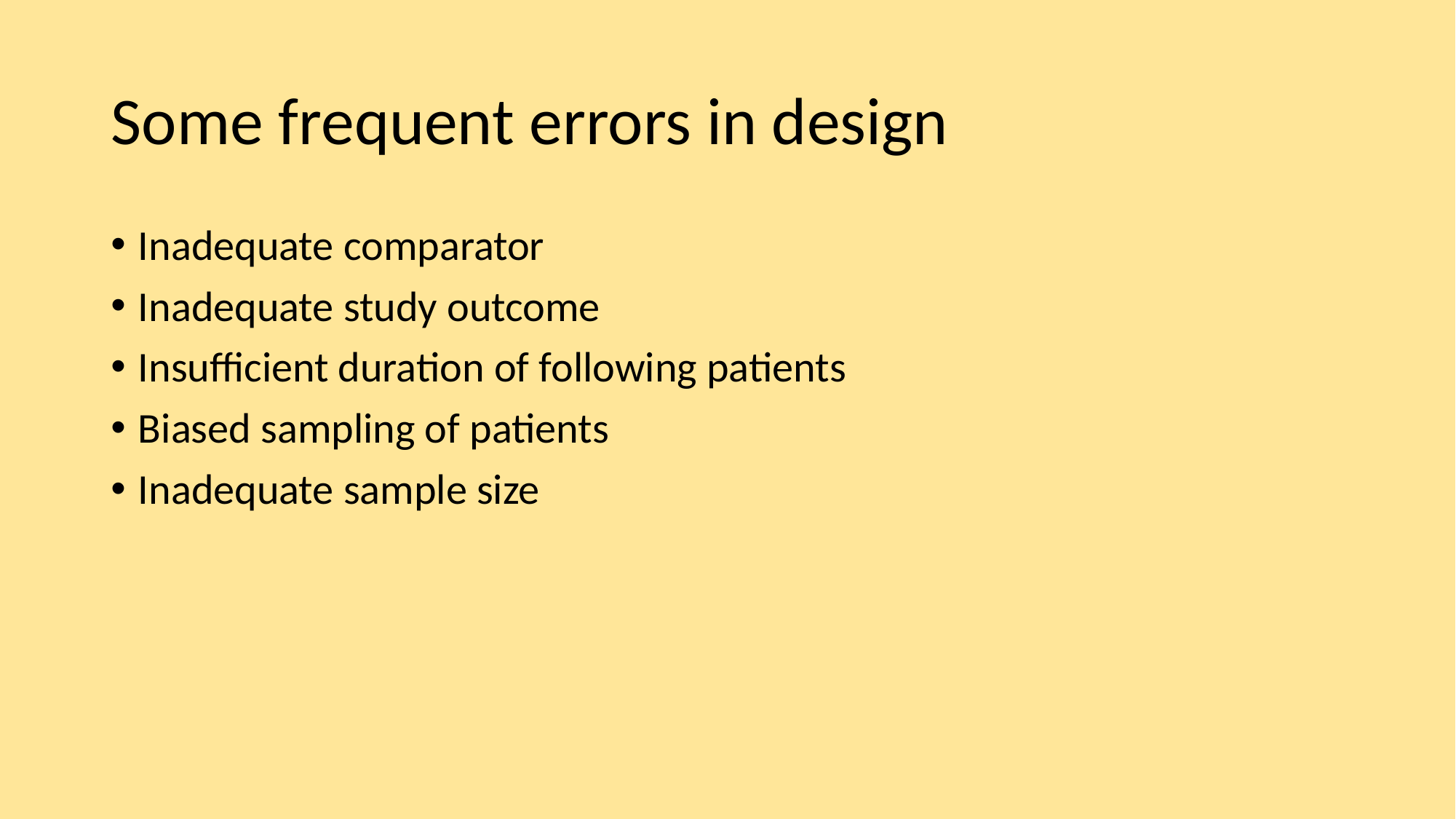

# Some frequent errors in design
Inadequate comparator
Inadequate study outcome
Insufficient duration of following patients
Biased sampling of patients
Inadequate sample size